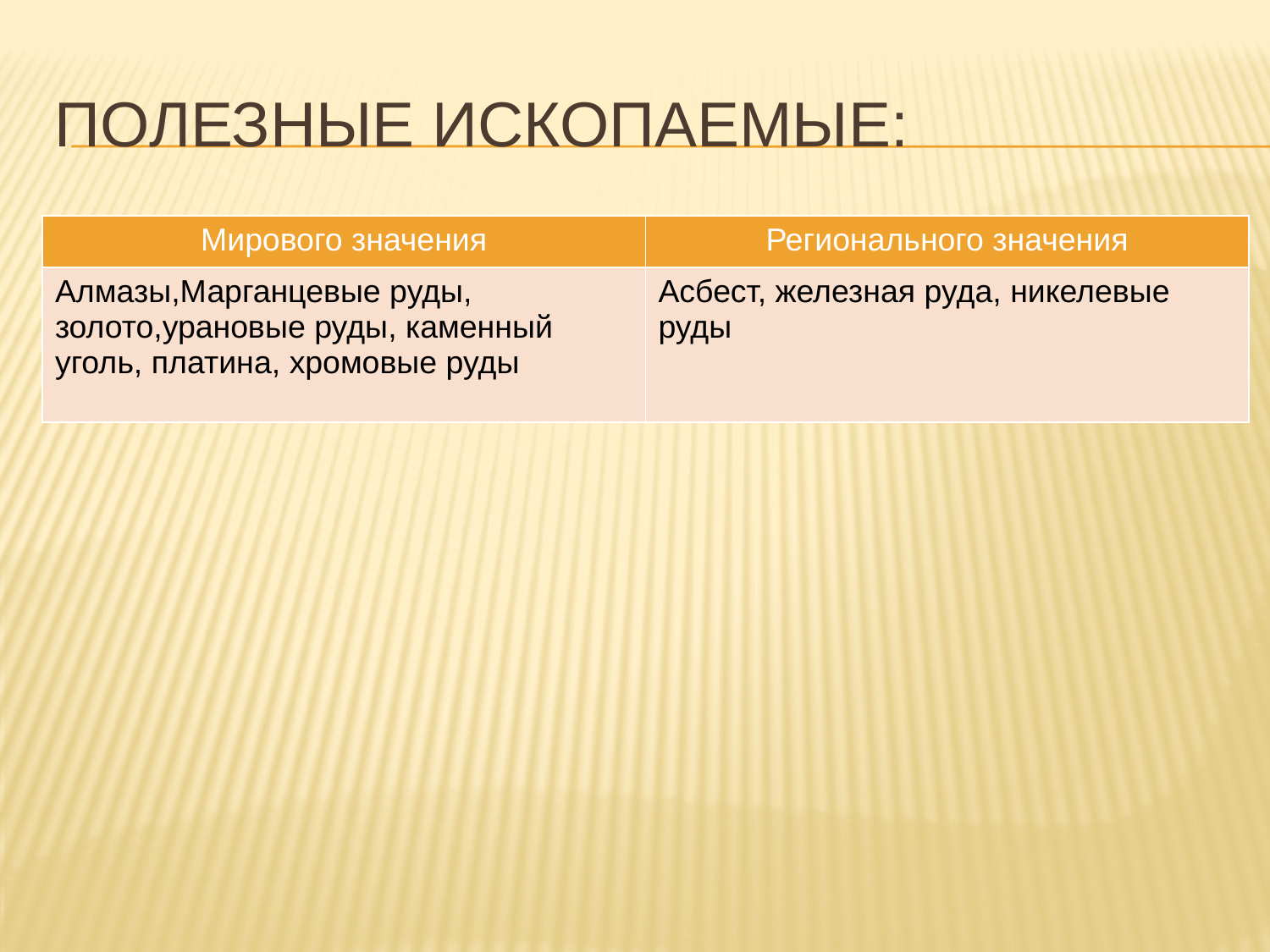

# Полезные ископаемые:
| Мирового значения | Регионального значения |
| --- | --- |
| Алмазы,Марганцевые руды, золото,урановые руды, каменный уголь, платина, хромовые руды | Асбест, железная руда, никелевые руды |